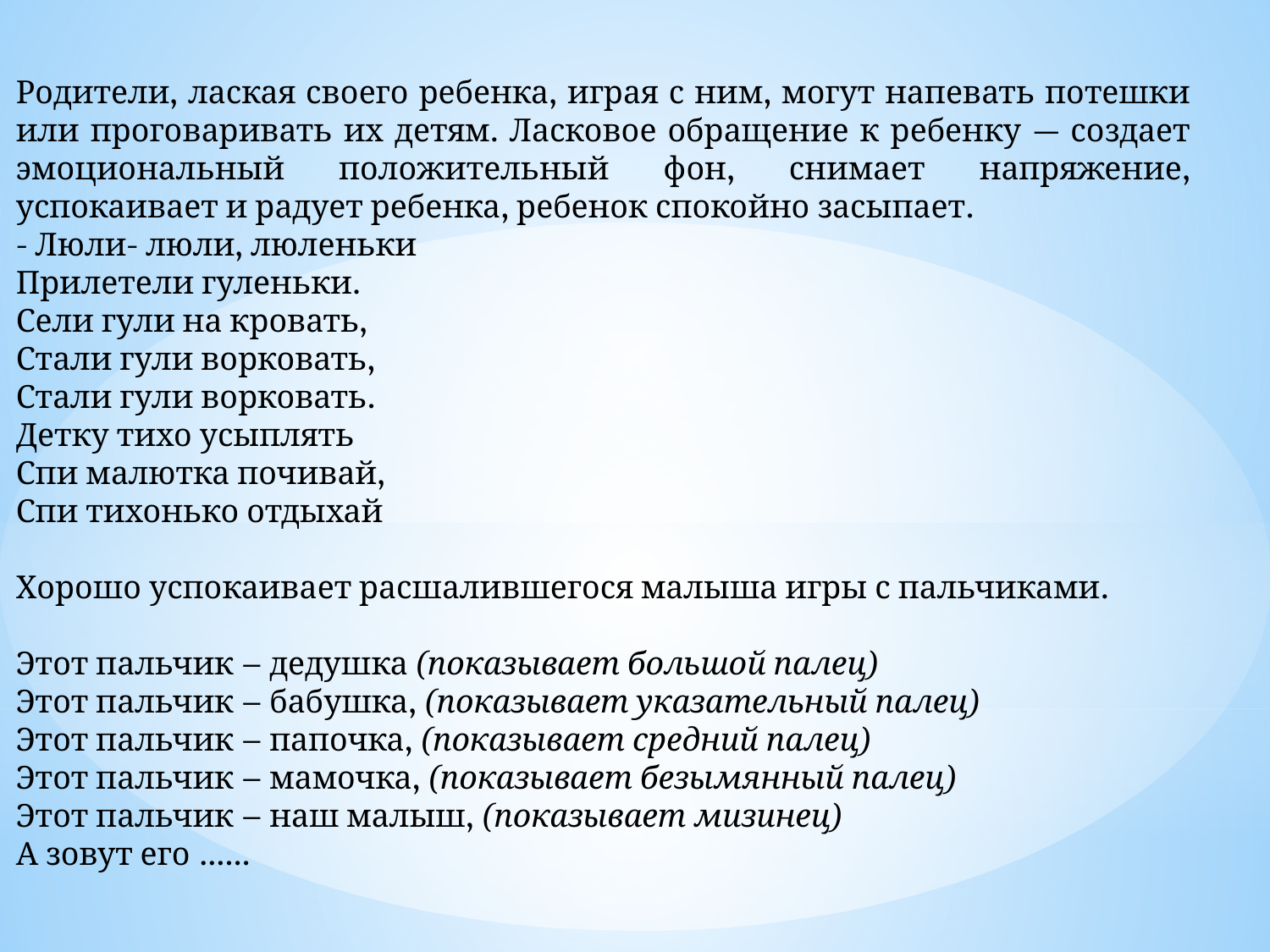

Родители, лаская своего ребенка, играя с ним, могут напевать потешки или проговаривать их детям. Ласковое обращение к ребенку — создает эмоциональный положительный фон, снимает напряжение, успокаивает и радует ребенка, ребенок спокойно засыпает.
- Люли- люли, люленьки
Прилетели гуленьки.
Сели гули на кровать,
Стали гули ворковать,
Стали гули ворковать.
Детку тихо усыплять
Спи малютка почивай,
Спи тихонько отдыхай

Хорошо успокаивает расшалившегося малыша игры с пальчиками.

Этот пальчик – дедушка (показывает большой палец)
Этот пальчик – бабушка, (показывает указательный палец)
Этот пальчик – папочка, (показывает средний палец)
Этот пальчик – мамочка, (показывает безымянный палец)
Этот пальчик – наш малыш, (показывает мизинец)
А зовут его ……